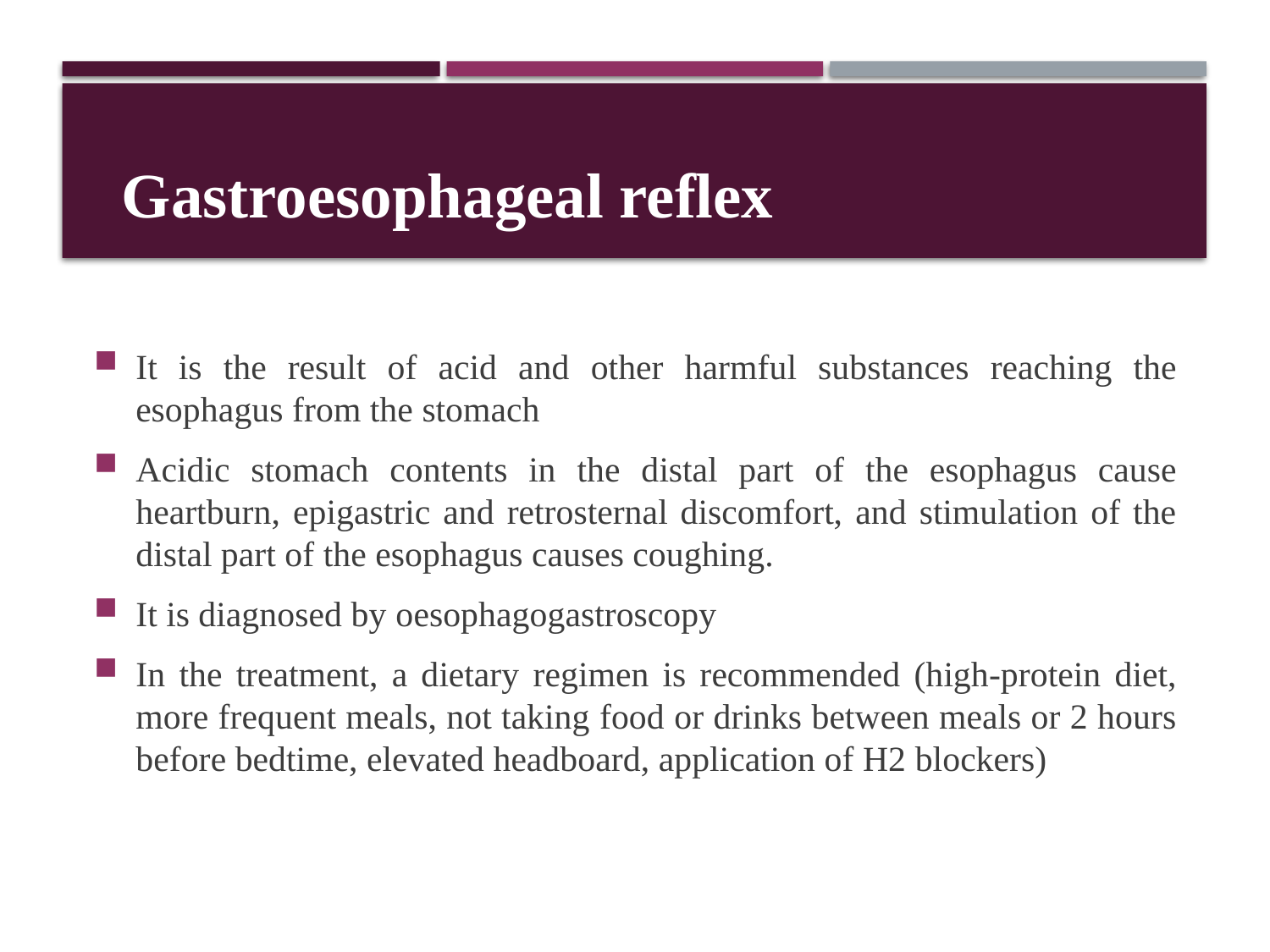

Gastroesophageal reflex
It is the result of acid and other harmful substances reaching the esophagus from the stomach
Acidic stomach contents in the distal part of the esophagus cause heartburn, epigastric and retrosternal discomfort, and stimulation of the distal part of the esophagus causes coughing.
It is diagnosed by oesophagogastroscopy
In the treatment, a dietary regimen is recommended (high-protein diet, more frequent meals, not taking food or drinks between meals or 2 hours before bedtime, elevated headboard, application of H2 blockers)